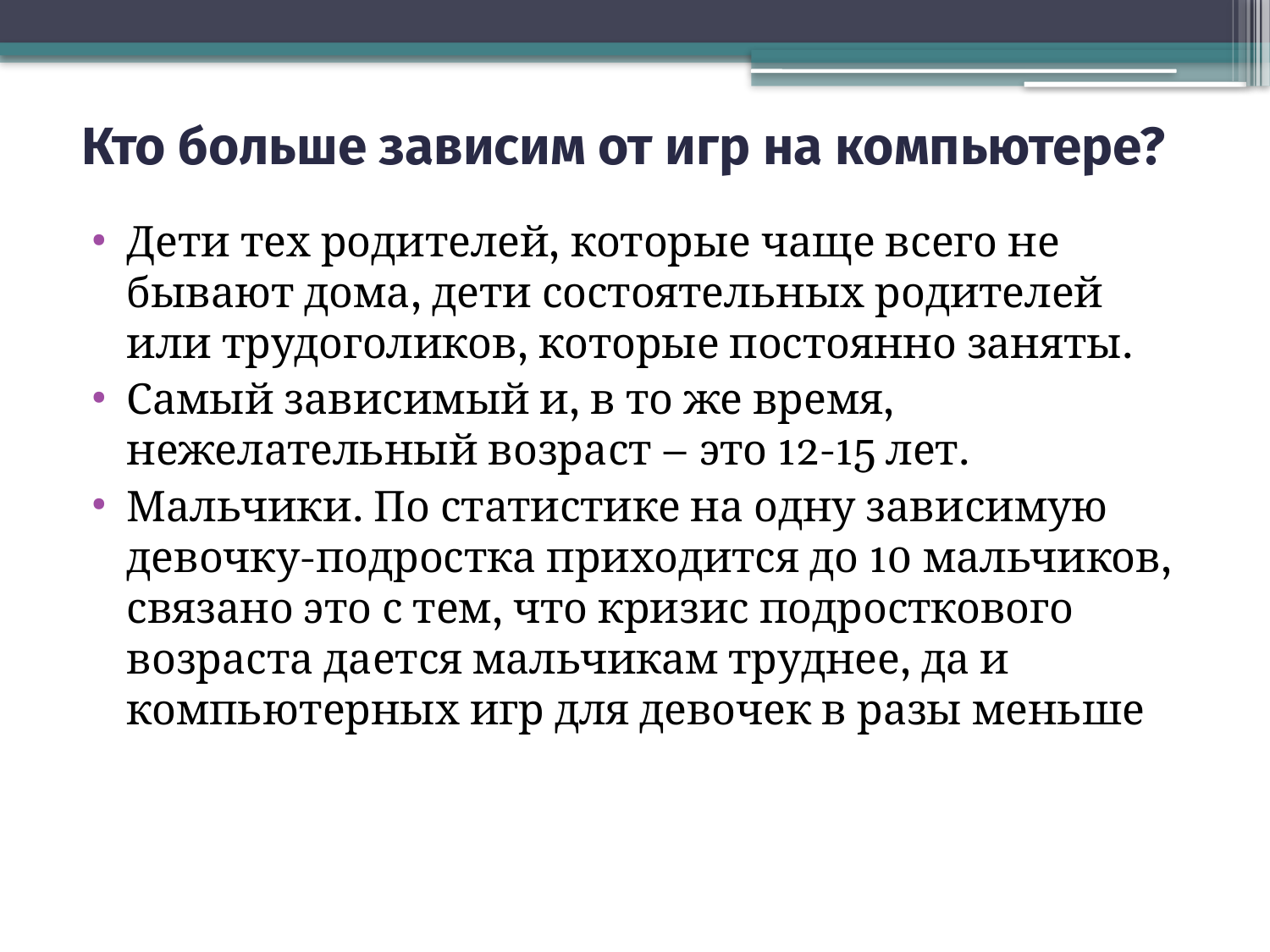

# Кто больше зависим от игр на компьютере?
Дети тех родителей, которые чаще всего не бывают дома, дети состоятельных родителей или трудоголиков, которые постоянно заняты.
Самый зависимый и, в то же время, нежелательный возраст – это 12-15 лет.
Мальчики. По статистике на одну зависимую девочку-подростка приходится до 10 мальчиков, связано это с тем, что кризис подросткового возраста дается мальчикам труднее, да и компьютерных игр для девочек в разы меньше